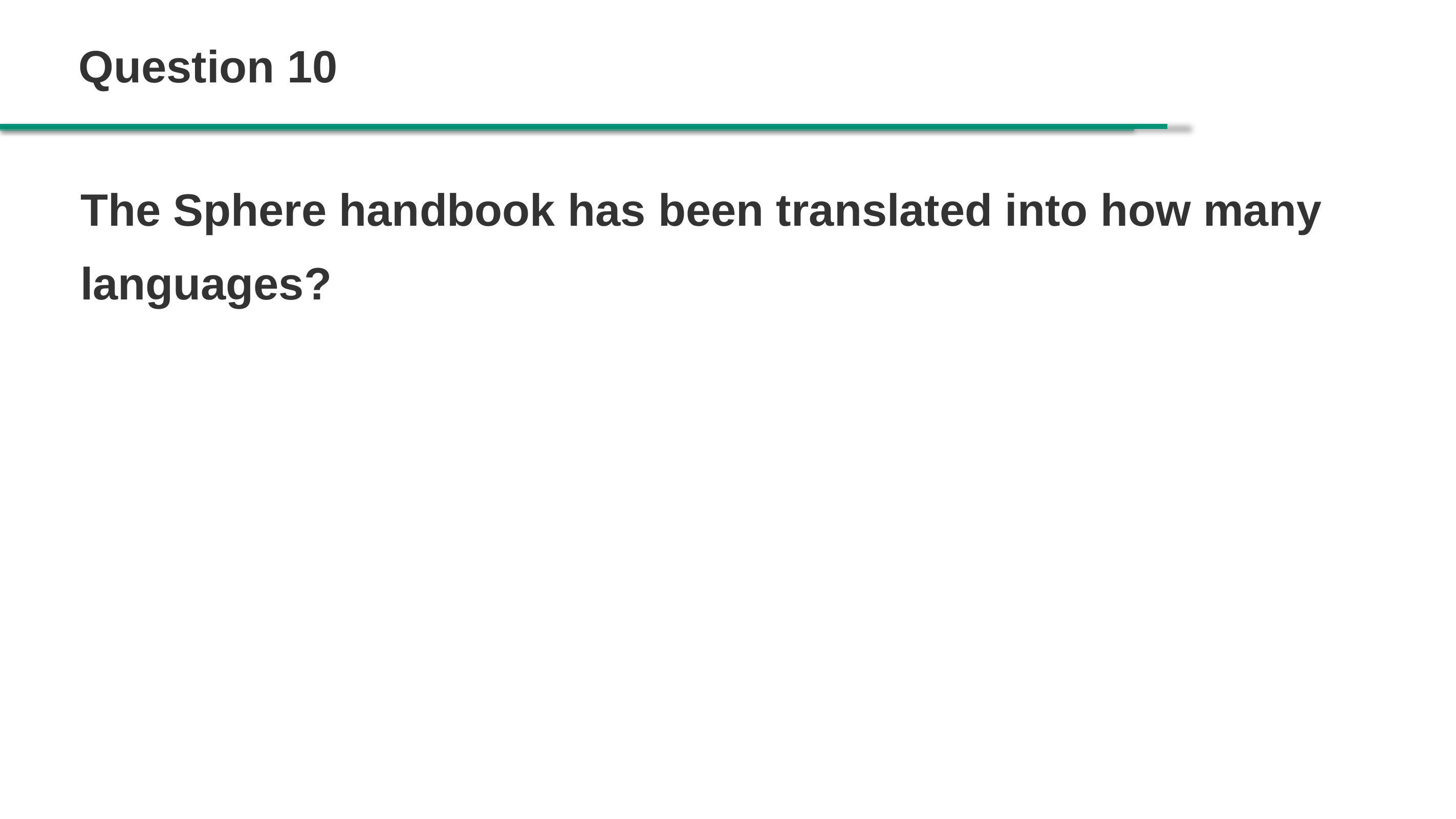

# Question 10

The Sphere handbook has been translated into how many languages?